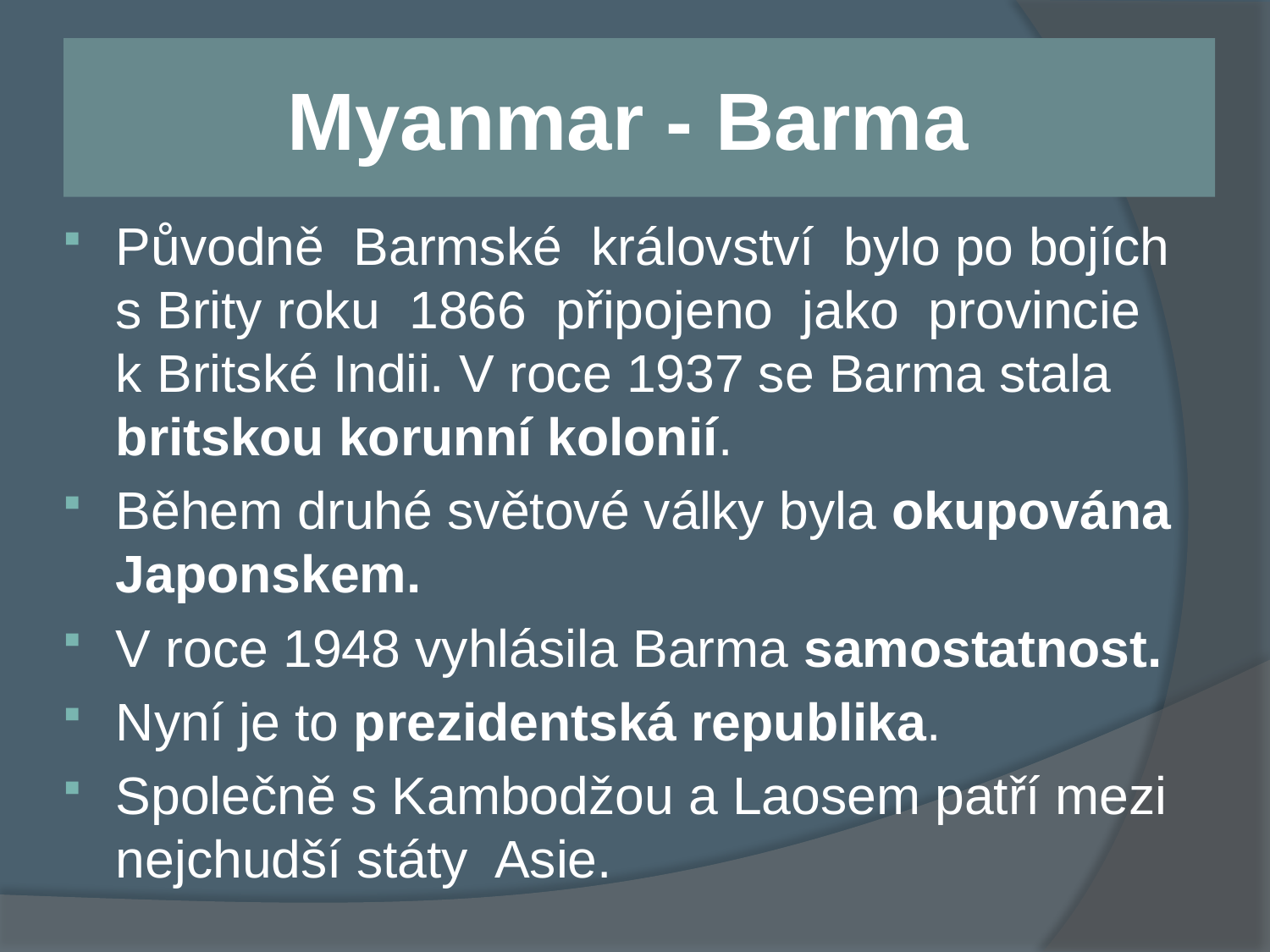

# Myanmar - Barma
Původně  Barmské  království  bylo po bojích s Brity roku  1866  připojeno  jako  provincie   k Britské Indii. V roce 1937 se Barma stala britskou korunní kolonií.
Během druhé světové války byla okupována Japonskem.
V roce 1948 vyhlásila Barma samostatnost.
Nyní je to prezidentská republika.
Společně s Kambodžou a Laosem patří mezi nejchudší státy  Asie.